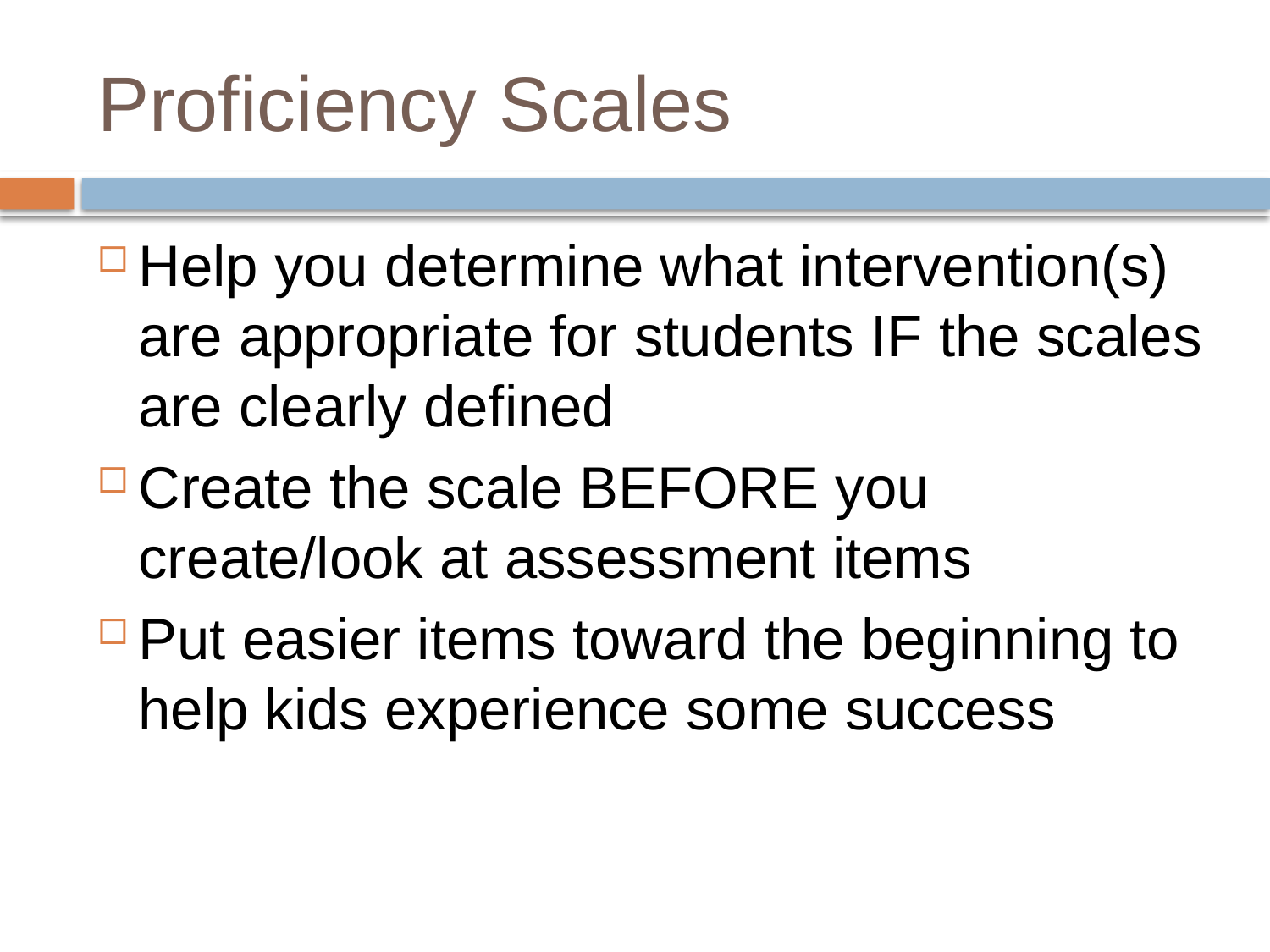

# Proficiency Scales
Help you determine what intervention(s) are appropriate for students IF the scales are clearly defined
Create the scale BEFORE you create/look at assessment items
Put easier items toward the beginning to help kids experience some success